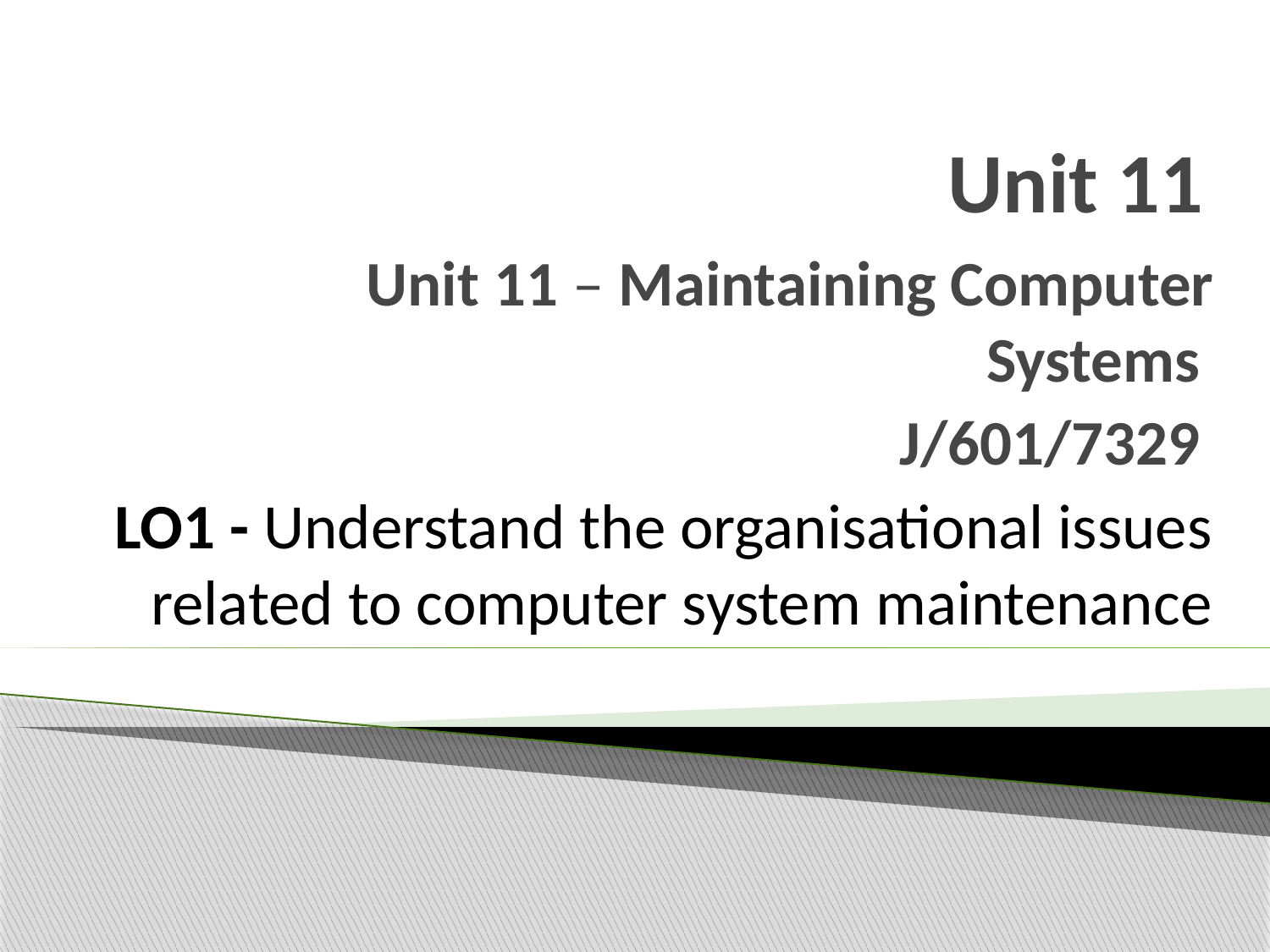

# Unit 11
Unit 11 – Maintaining Computer Systems
J/601/7329
LO1 - Understand the organisational issues related to computer system maintenance